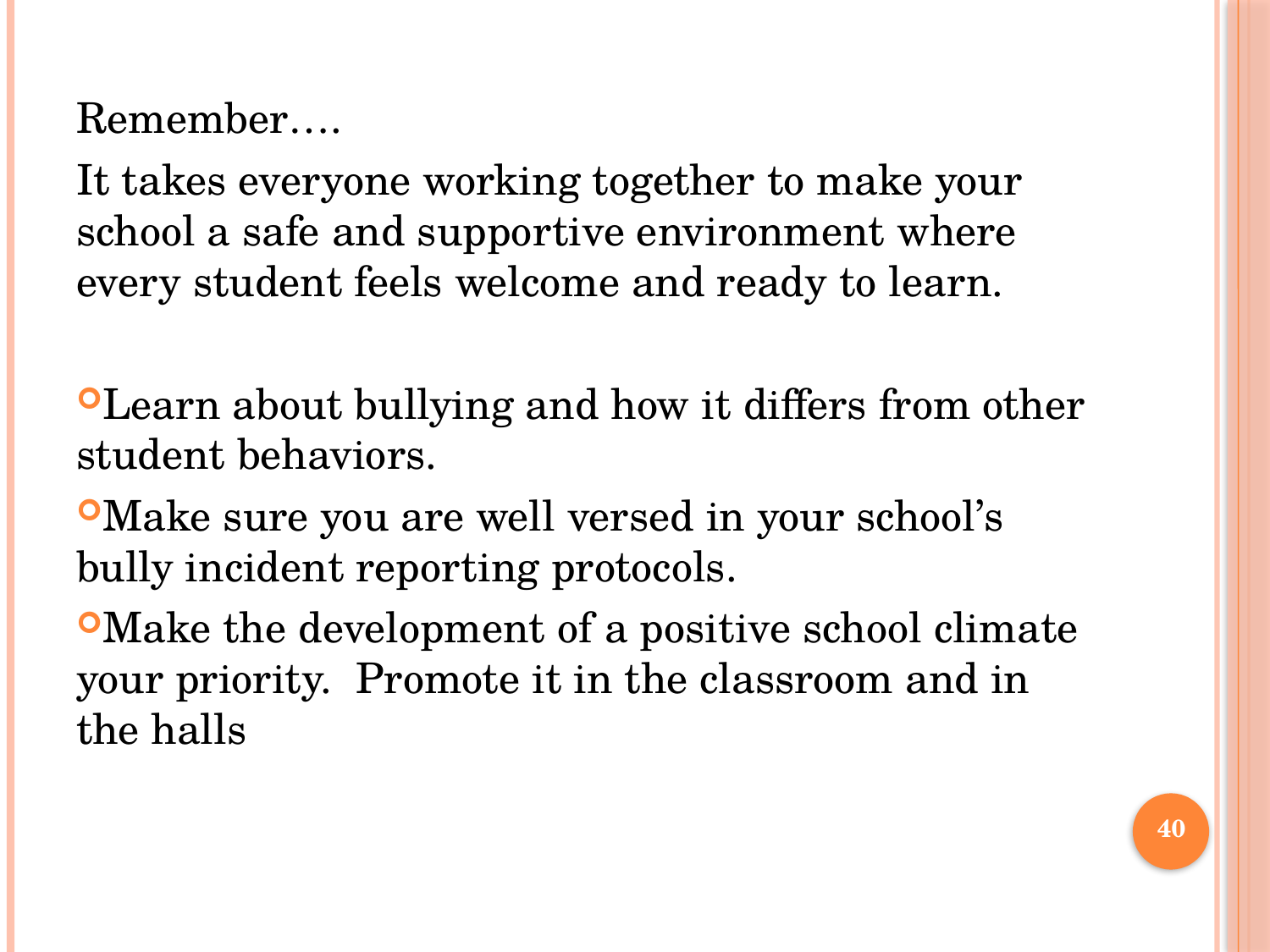

Remember….
It takes everyone working together to make your school a safe and supportive environment where every student feels welcome and ready to learn.

Learn about bullying and how it differs from other student behaviors.
Make sure you are well versed in your school’s bully incident reporting protocols.
Make the development of a positive school climate your priority.  Promote it in the classroom and in the halls

40